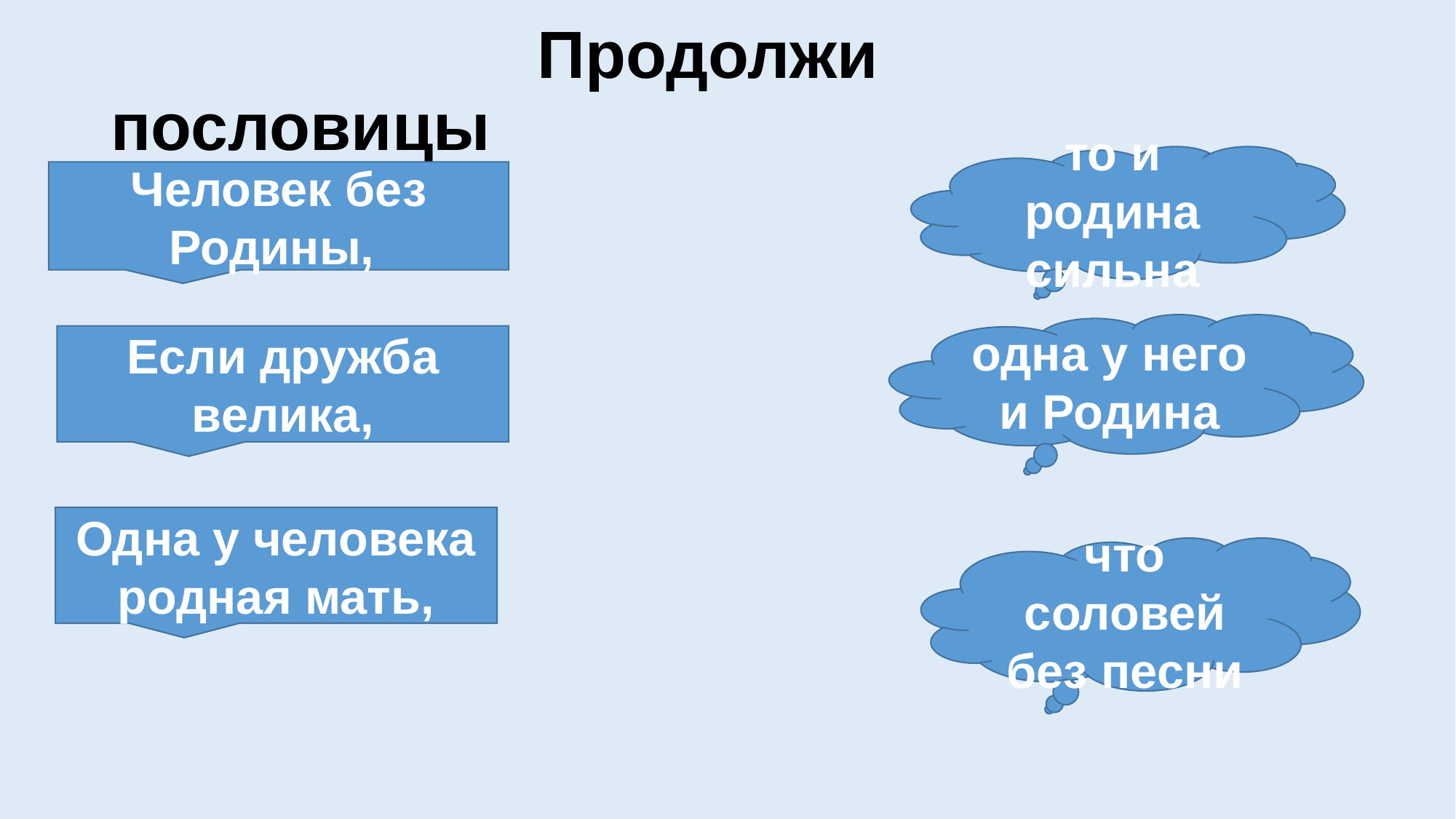

# Продолжи пословицы
то и родина сильна
Человек без Родины,
одна у него и Родина
Если дружба велика,
Одна у человека родная мать,
что соловей без песни